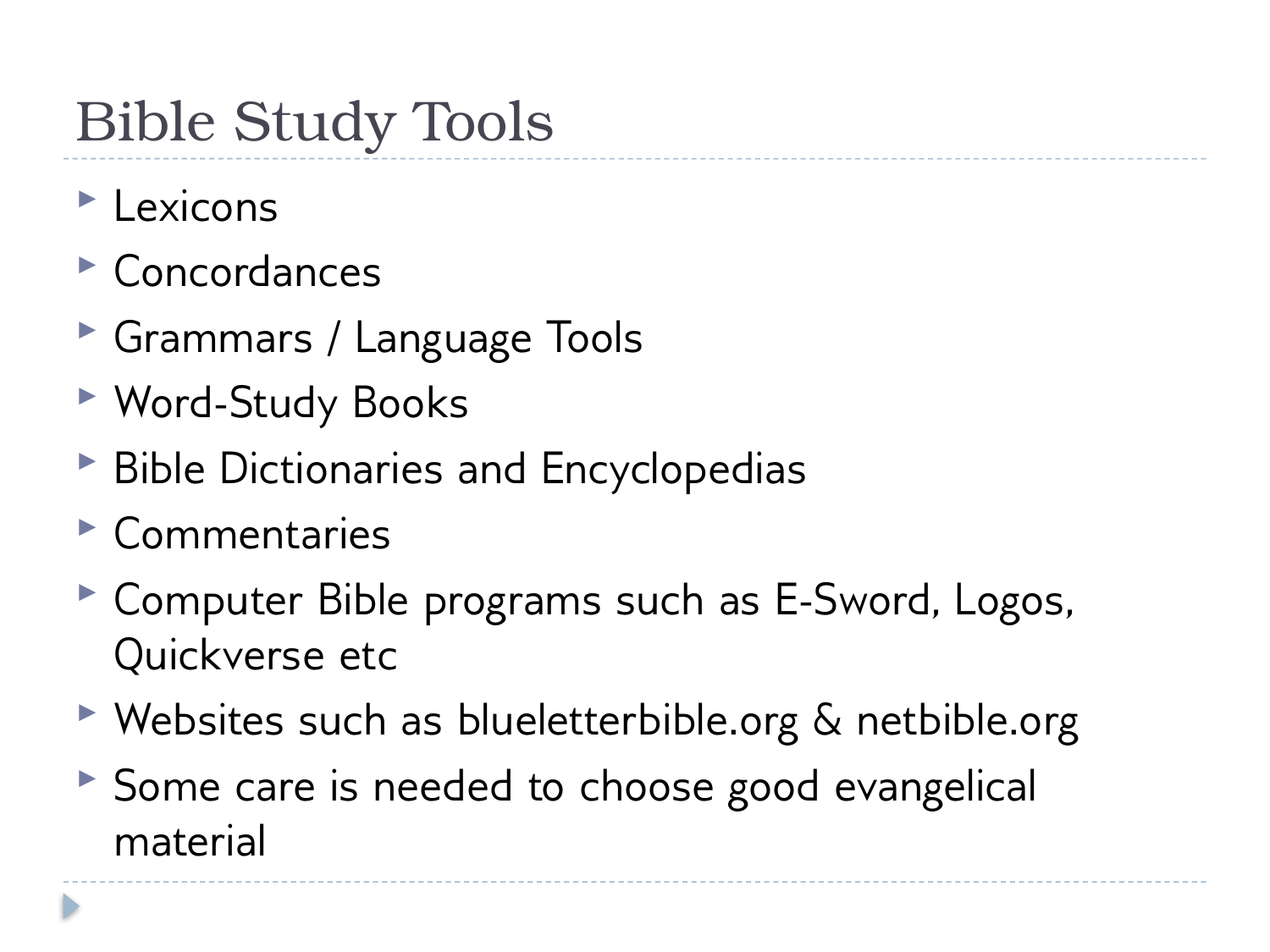

# Bible Study Tools
Lexicons
Concordances
Grammars / Language Tools
Word-Study Books
Bible Dictionaries and Encyclopedias
Commentaries
Computer Bible programs such as E-Sword, Logos, Quickverse etc
Websites such as blueletterbible.org & netbible.org
Some care is needed to choose good evangelical material